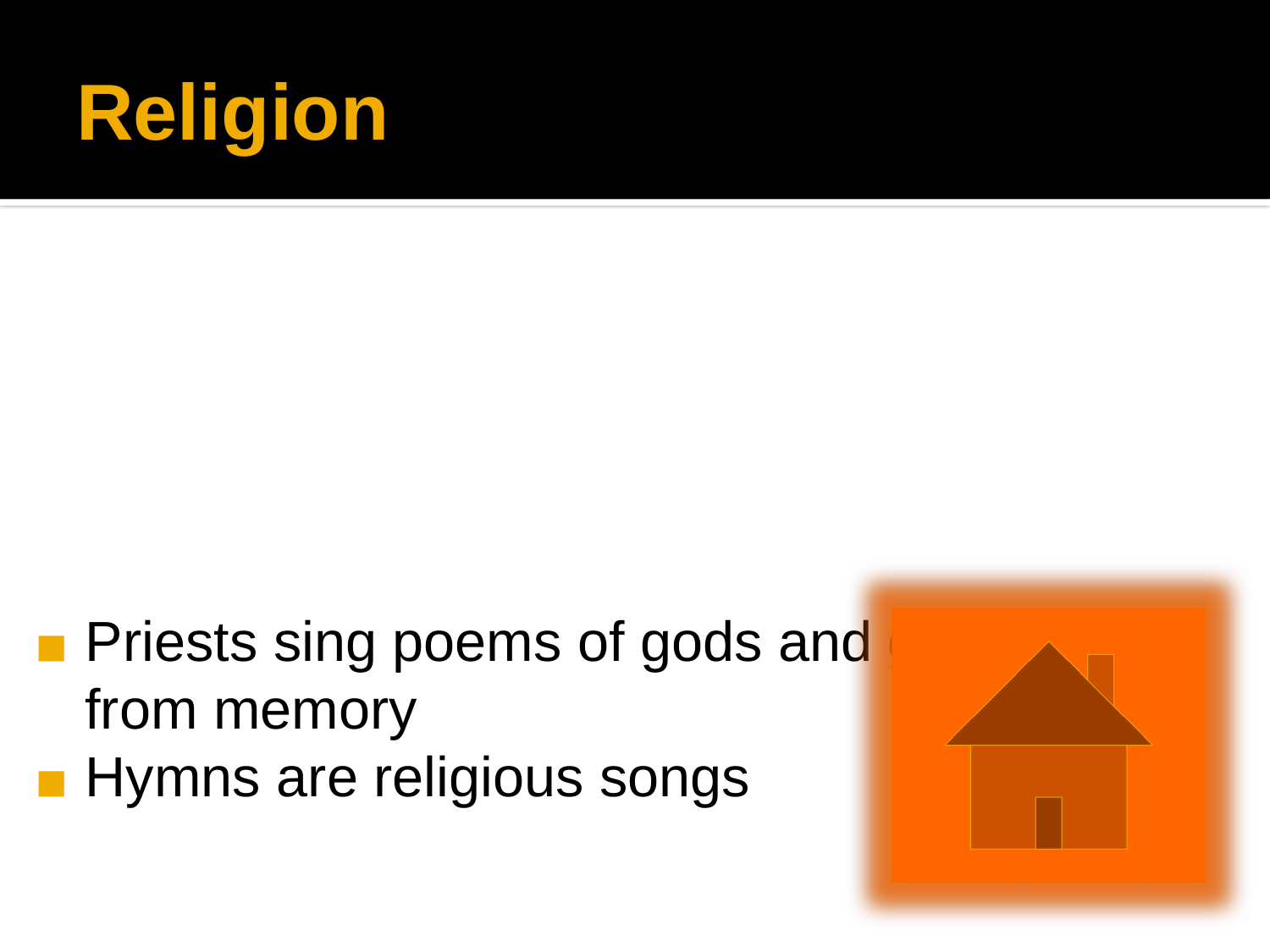

Priests sing poems of gods and goddesses from memory
Hymns are religious songs

# Religion